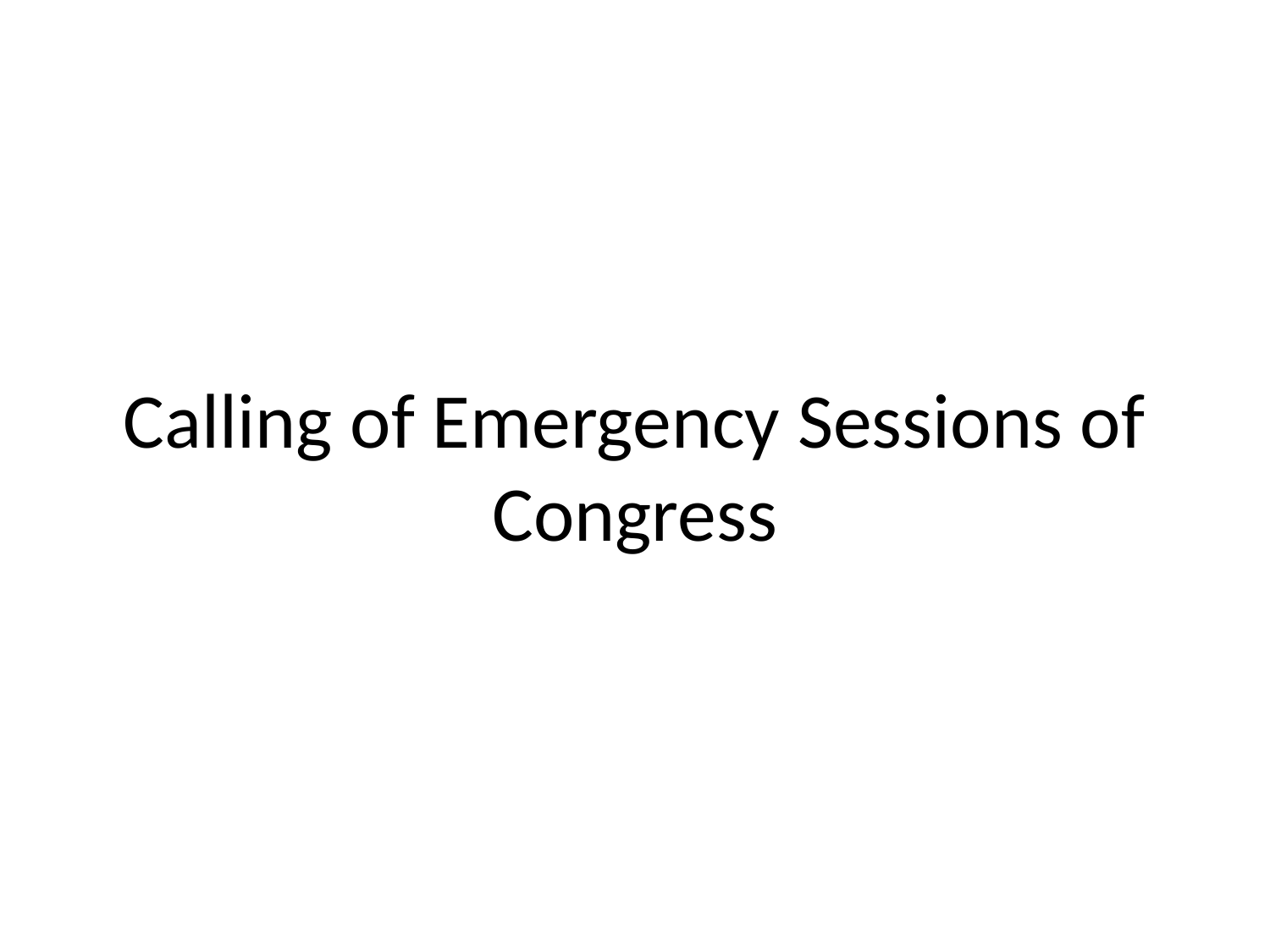

# Calling of Emergency Sessions of Congress